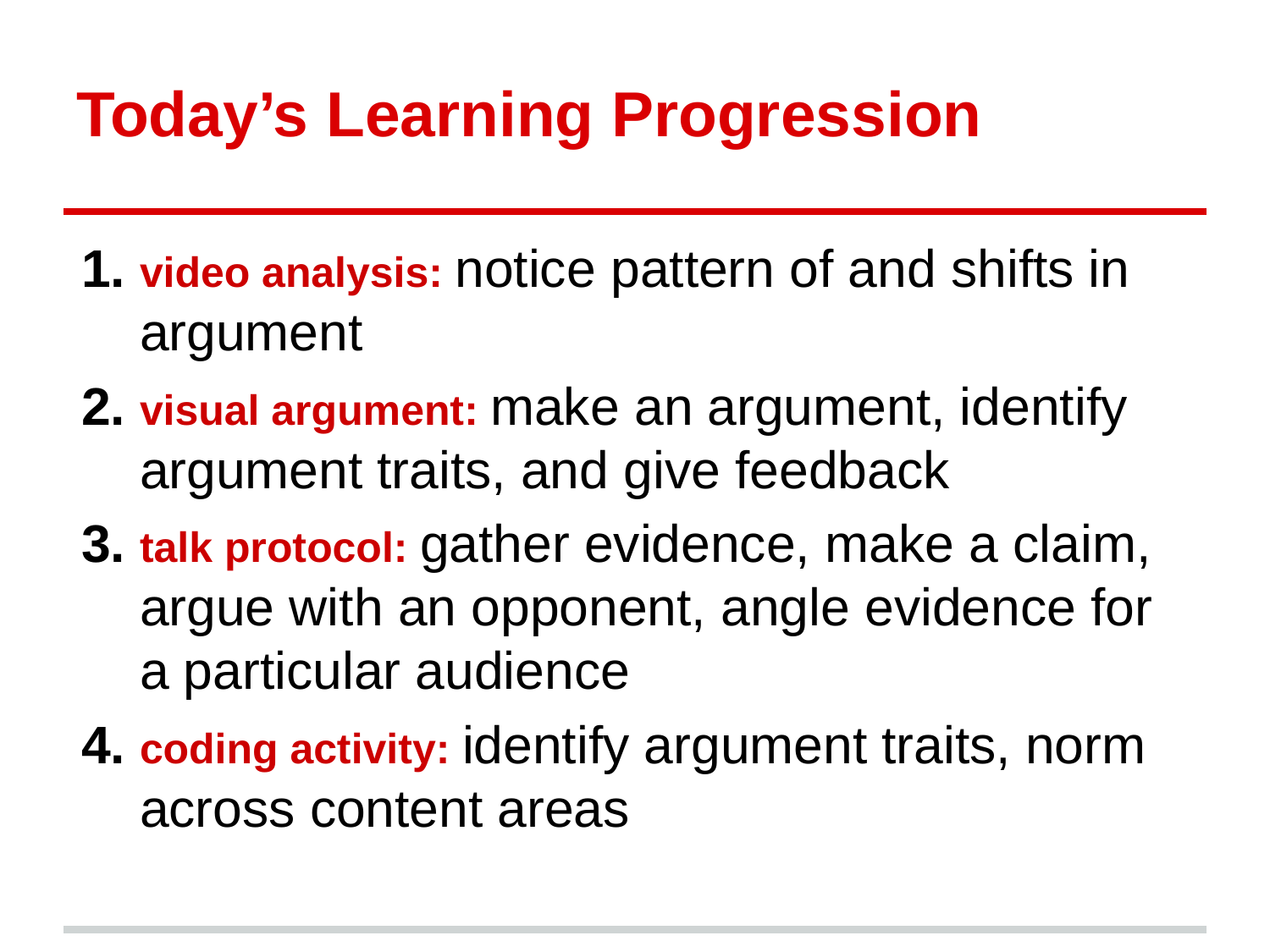

# Today’s Learning Progression
video analysis: notice pattern of and shifts in argument
visual argument: make an argument, identify argument traits, and give feedback
talk protocol: gather evidence, make a claim, argue with an opponent, angle evidence for a particular audience
coding activity: identify argument traits, norm across content areas